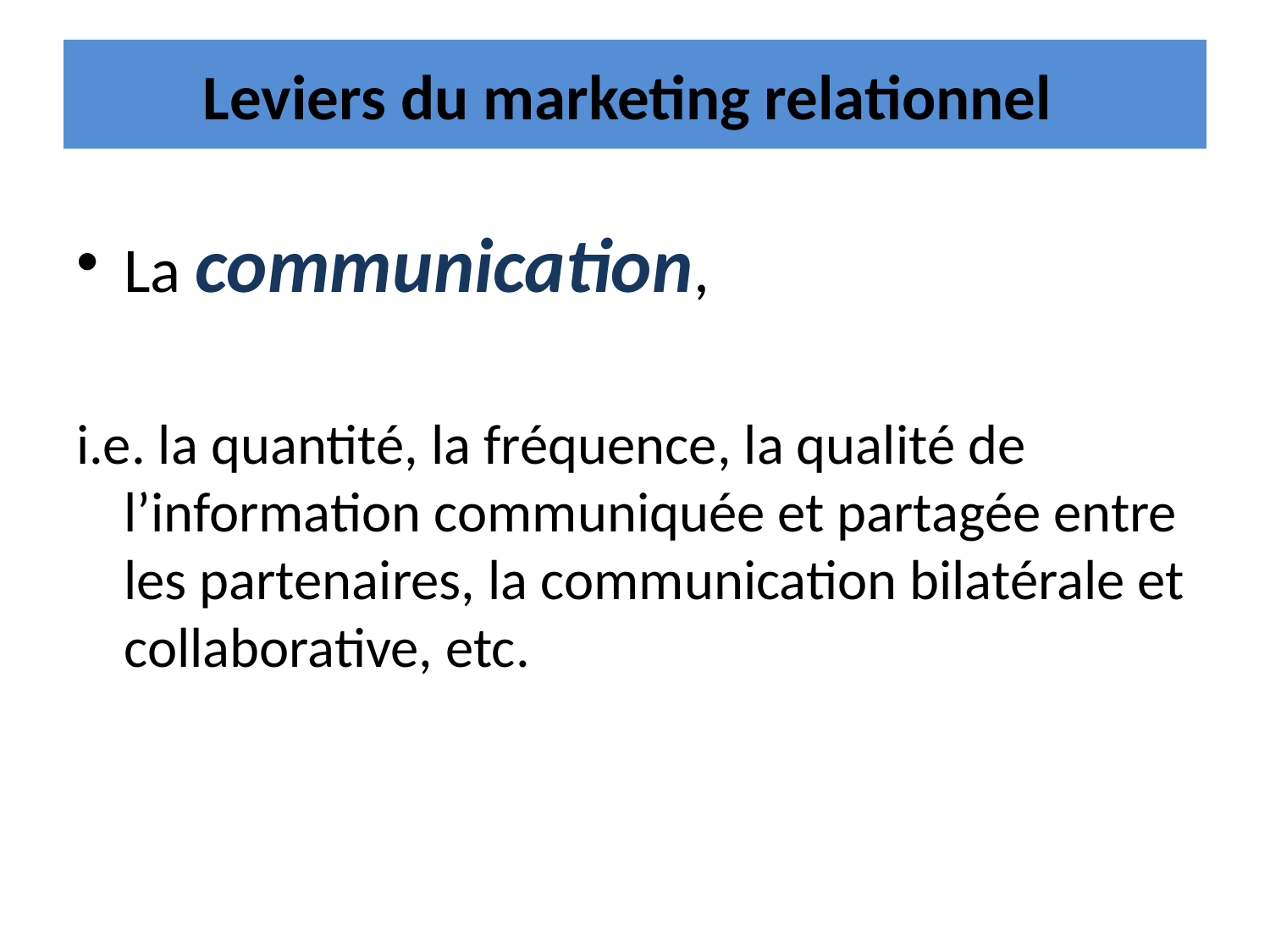

# Leviers du marketing relationnel
La communication,

i.e. la quantité, la fréquence, la qualité de l’information communiquée et partagée entre les partenaires, la communication bilatérale et collaborative, etc.